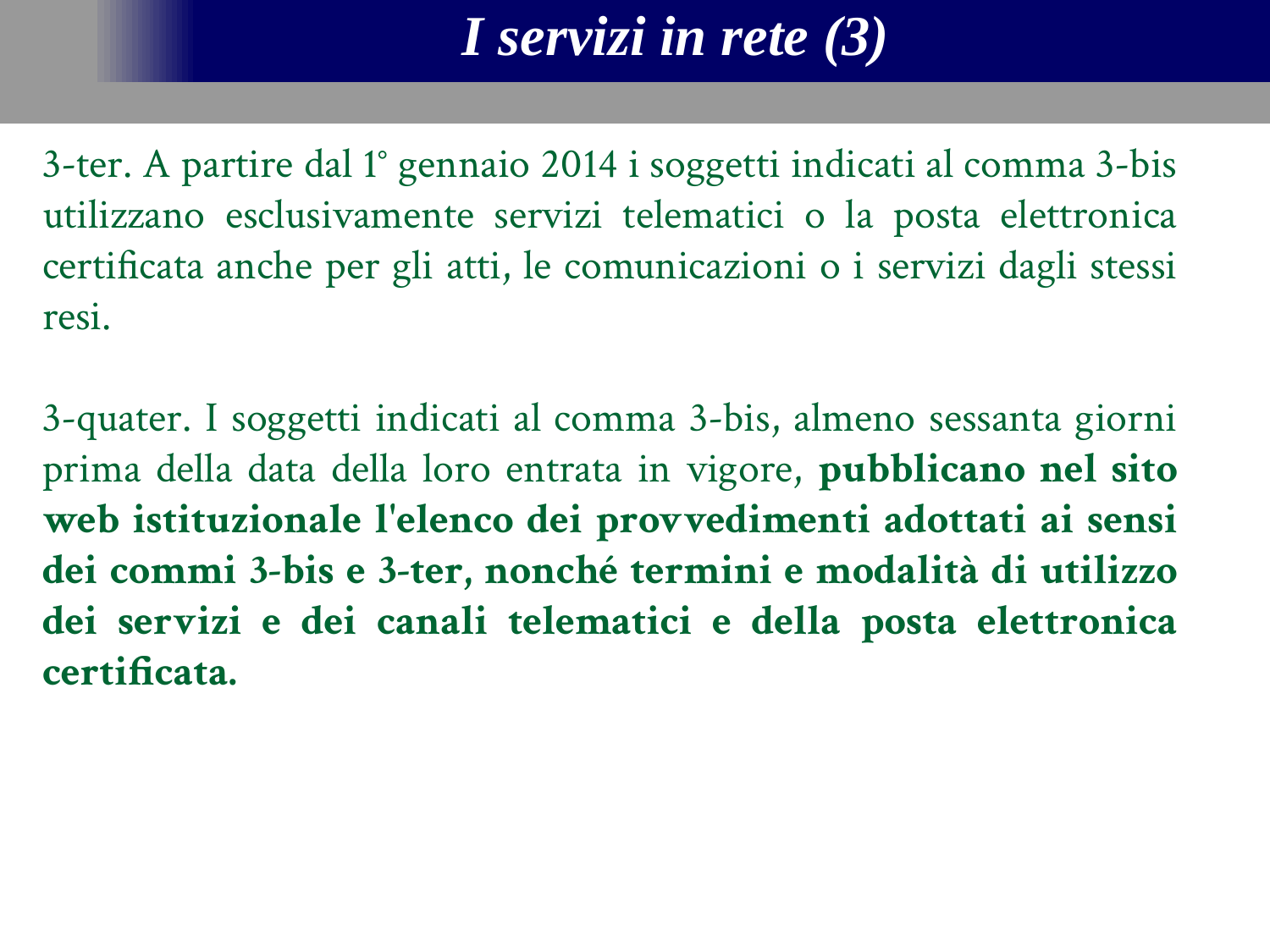

I servizi in rete (3)
3-ter. A partire dal 1° gennaio 2014 i soggetti indicati al comma 3-bis utilizzano esclusivamente servizi telematici o la posta elettronica certificata anche per gli atti, le comunicazioni o i servizi dagli stessi resi.

3-quater. I soggetti indicati al comma 3-bis, almeno sessanta giorni prima della data della loro entrata in vigore, pubblicano nel sito web istituzionale l'elenco dei provvedimenti adottati ai sensi dei commi 3-bis e 3-ter, nonché termini e modalità di utilizzo dei servizi e dei canali telematici e della posta elettronica certificata.